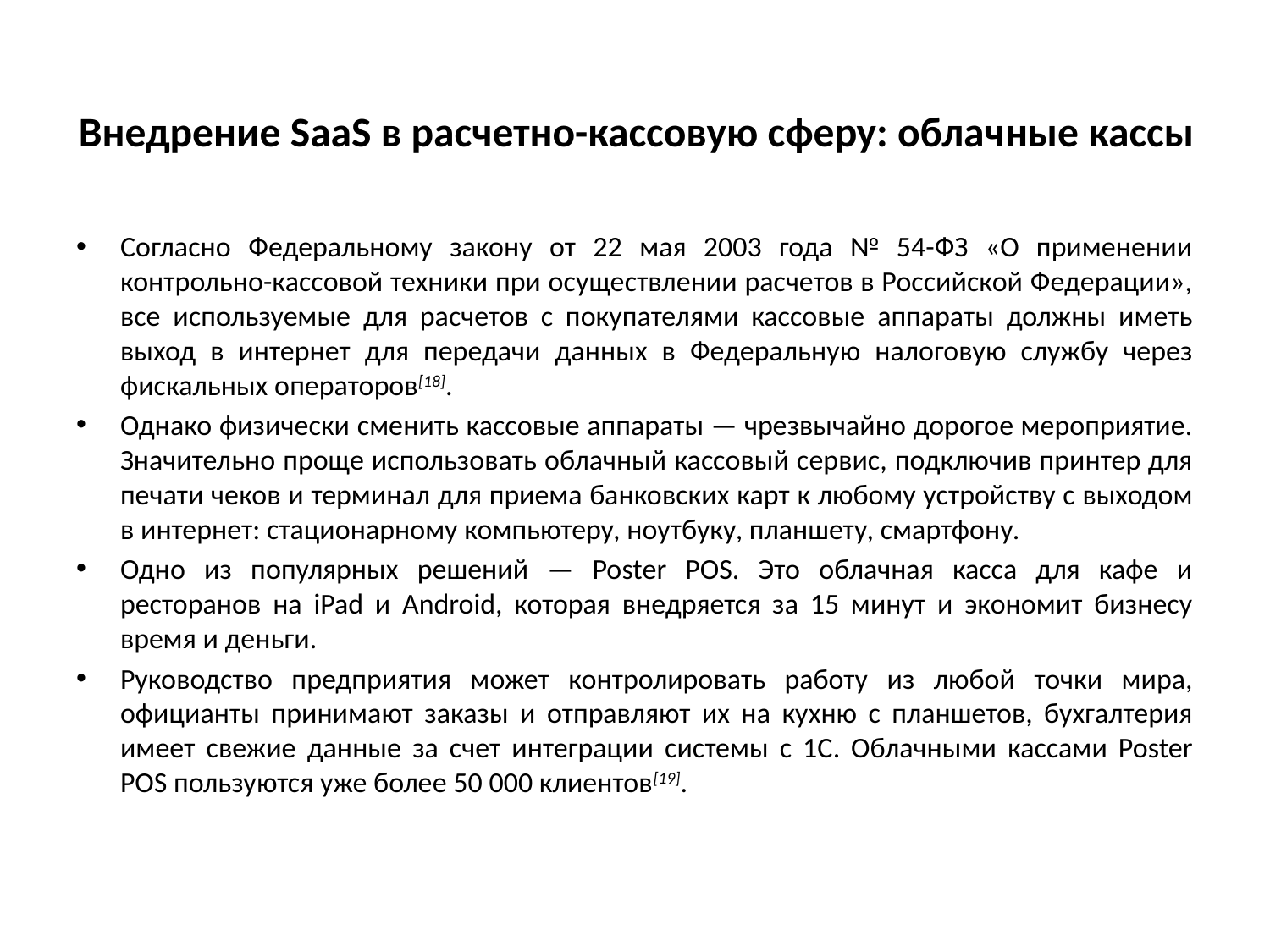

# Внедрение SaaS в расчетно-кассовую сферу: облачные кассы
Согласно Федеральному закону от 22 мая 2003 года № 54-ФЗ «О применении контрольно-кассовой техники при осуществлении расчетов в Российской Федерации», все используемые для расчетов с покупателями кассовые аппараты должны иметь выход в интернет для передачи данных в Федеральную налоговую службу через фискальных операторов[18].
Однако физически сменить кассовые аппараты — чрезвычайно дорогое мероприятие. Значительно проще использовать облачный кассовый сервис, подключив принтер для печати чеков и терминал для приема банковских карт к любому устройству с выходом в интернет: стационарному компьютеру, ноутбуку, планшету, смартфону.
Одно из популярных решений — Poster POS. Это облачная касса для кафе и ресторанов на iPad и Android, которая внедряется за 15 минут и экономит бизнесу время и деньги.
Руководство предприятия может контролировать работу из любой точки мира, официанты принимают заказы и отправляют их на кухню с планшетов, бухгалтерия имеет свежие данные за счет интеграции системы с 1C. Облачными кассами Poster POS пользуются уже более 50 000 клиентов[19].